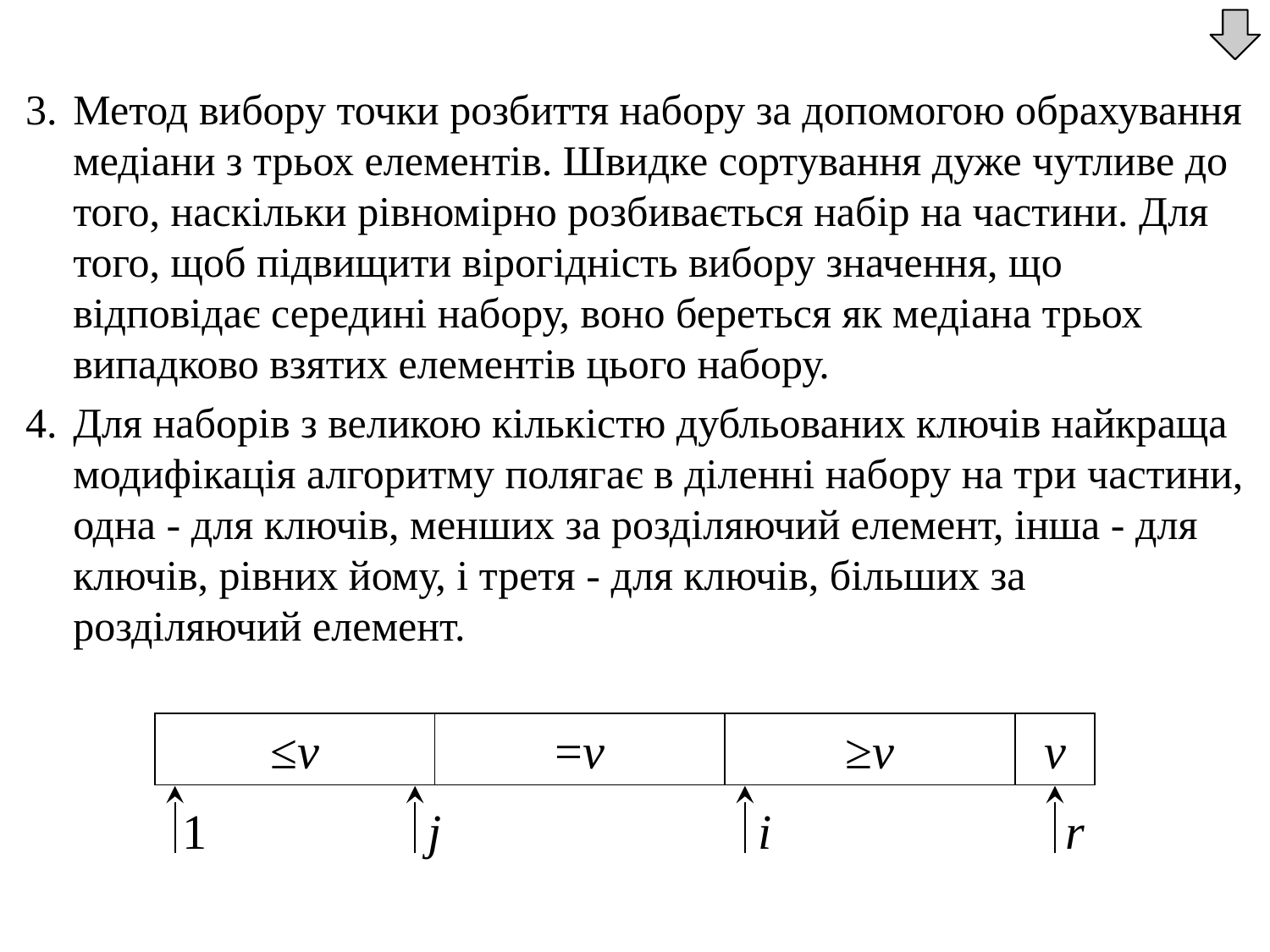

3.	Метод вибору точки розбиття набору за допомогою обрахування медіани з трьох елементів. Швидке сортування дуже чутливе до того, наскільки рівномірно розбивається набір на частини. Для того, щоб підвищити вірогідність вибору значення, що відповідає середині набору, воно береться як медіана трьох випадково взятих елементів цього набору.
4.	Для наборів з великою кількістю дубльованих ключів найкраща модифікація алгоритму полягає в діленні набору на три частини, одна - для ключів, менших за розділяючий елемент, інша - для ключів, рівних йому, і третя - для ключів, більших за розділяючий елемент.
≤v
=v
≥v
v
1
j
i
r